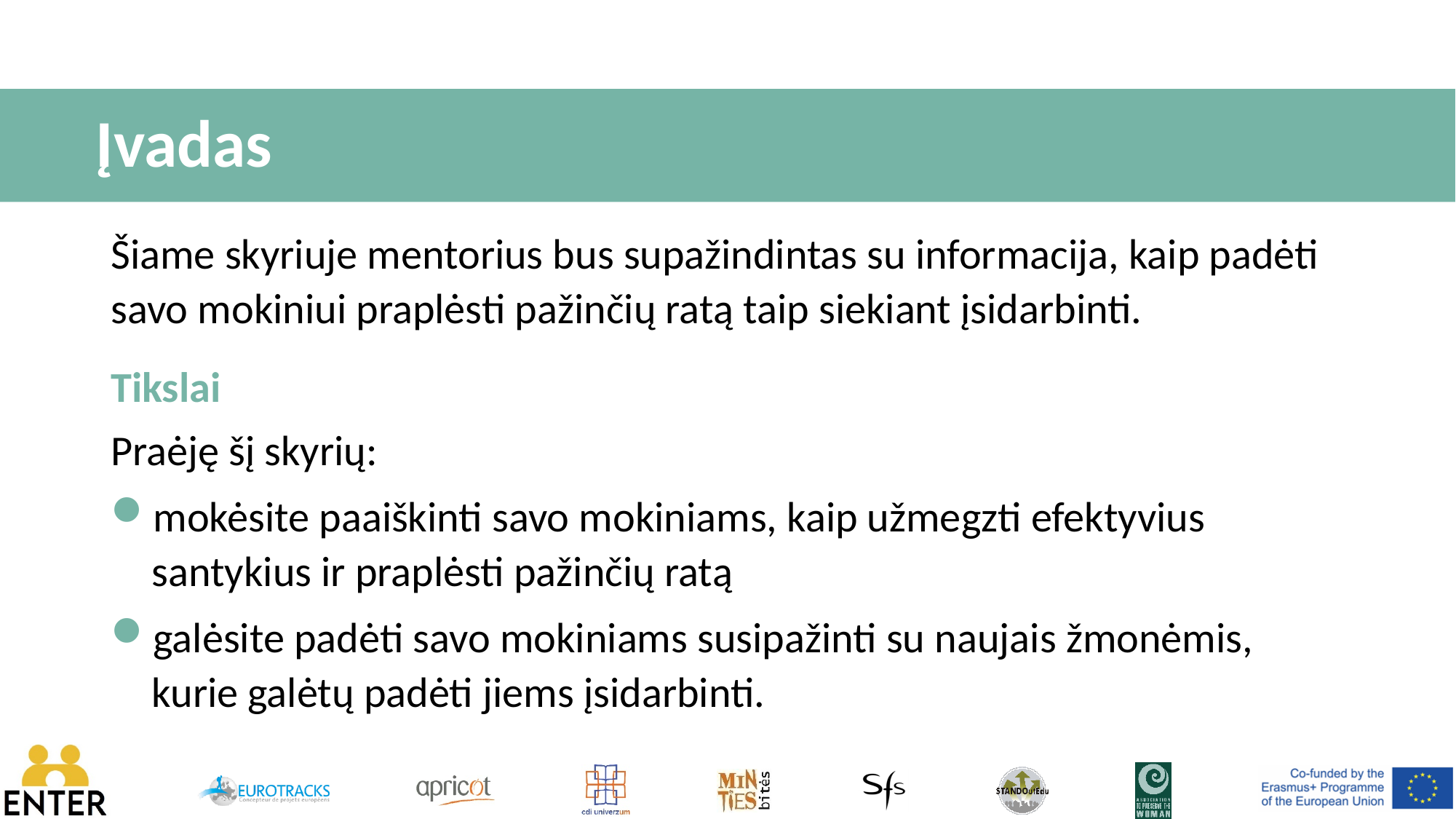

# Įvadas
Šiame skyriuje mentorius bus supažindintas su informacija, kaip padėti savo mokiniui praplėsti pažinčių ratą taip siekiant įsidarbinti.
Tikslai
Praėję šį skyrių:
mokėsite paaiškinti savo mokiniams, kaip užmegzti efektyvius santykius ir praplėsti pažinčių ratą
galėsite padėti savo mokiniams susipažinti su naujais žmonėmis, kurie galėtų padėti jiems įsidarbinti.